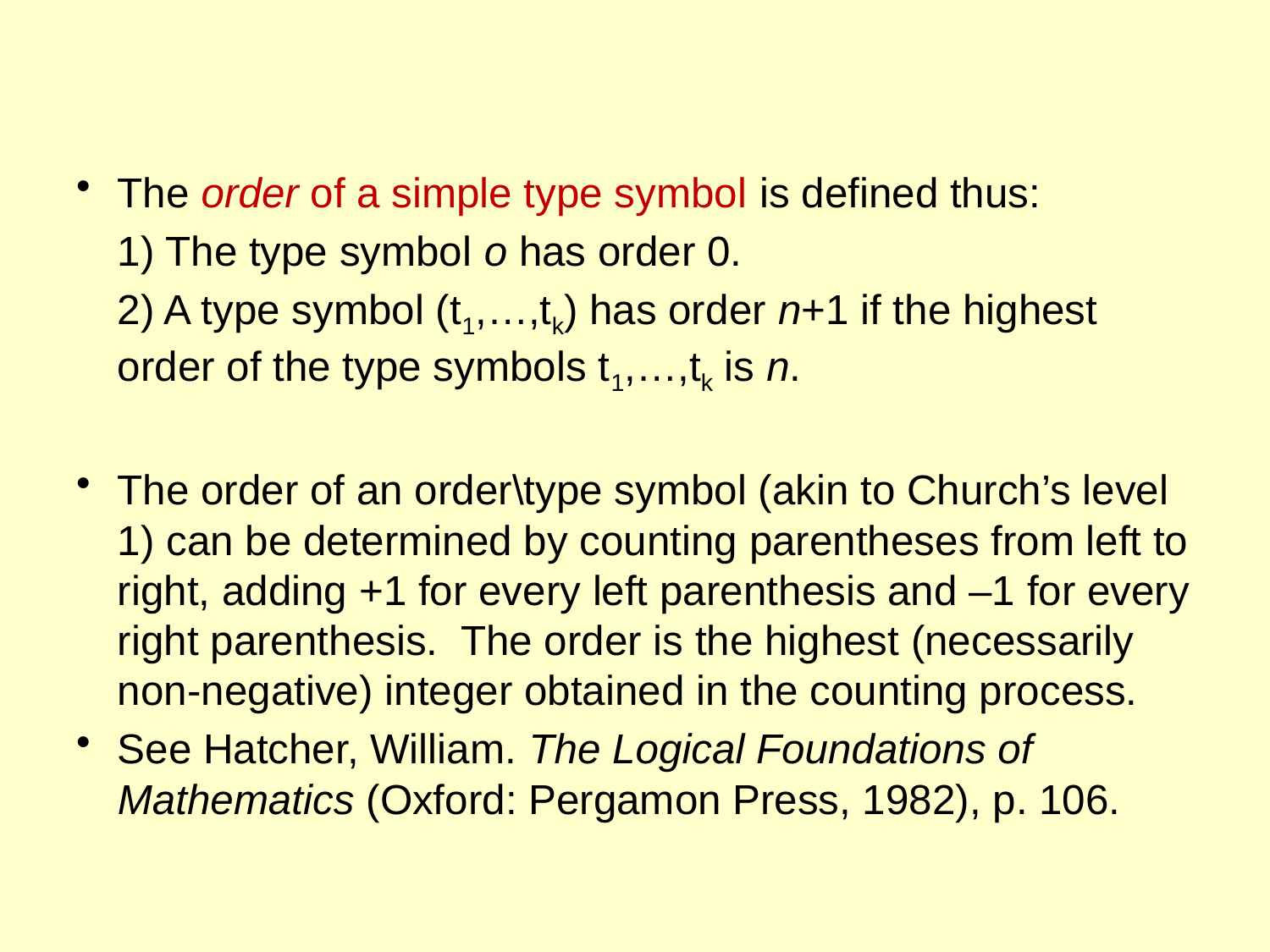

The order of a simple type symbol is defined thus:
	1) The type symbol o has order 0.
	2) A type symbol (t1,…,tk) has order n+1 if the highest order of the type symbols t1,…,tk is n.

The order of an order\type symbol (akin to Church’s level 1) can be determined by counting parentheses from left to right, adding +1 for every left parenthesis and –1 for every right parenthesis.  The order is the highest (necessarily non-negative) integer obtained in the counting process.
See Hatcher, William. The Logical Foundations of Mathematics (Oxford: Pergamon Press, 1982), p. 106.